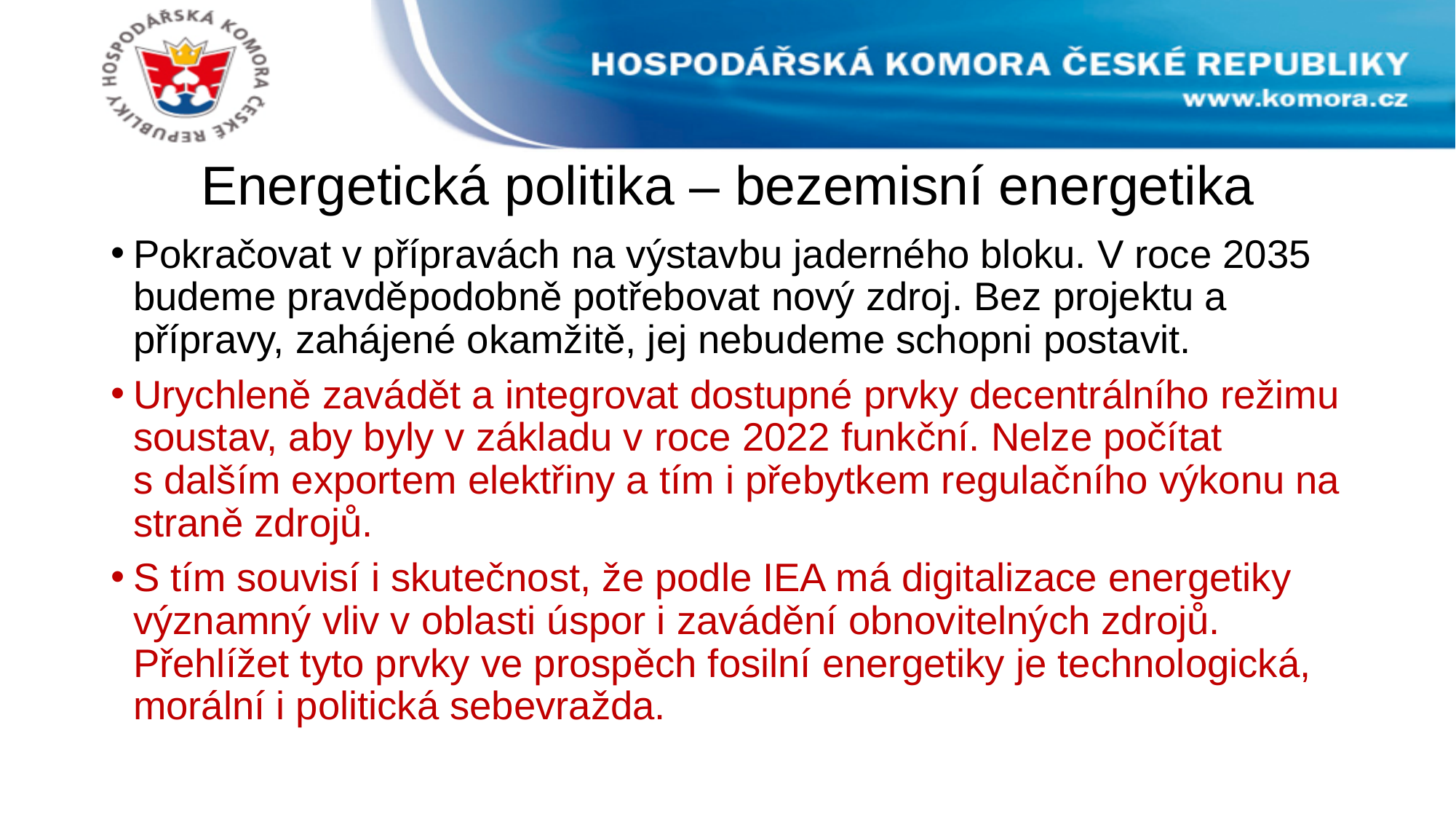

# Energetická politika – bezemisní energetika
Pokračovat v přípravách na výstavbu jaderného bloku. V roce 2035 budeme pravděpodobně potřebovat nový zdroj. Bez projektu a přípravy, zahájené okamžitě, jej nebudeme schopni postavit.
Urychleně zavádět a integrovat dostupné prvky decentrálního režimu soustav, aby byly v základu v roce 2022 funkční. Nelze počítat s dalším exportem elektřiny a tím i přebytkem regulačního výkonu na straně zdrojů.
S tím souvisí i skutečnost, že podle IEA má digitalizace energetiky významný vliv v oblasti úspor i zavádění obnovitelných zdrojů. Přehlížet tyto prvky ve prospěch fosilní energetiky je technologická, morální i politická sebevražda.